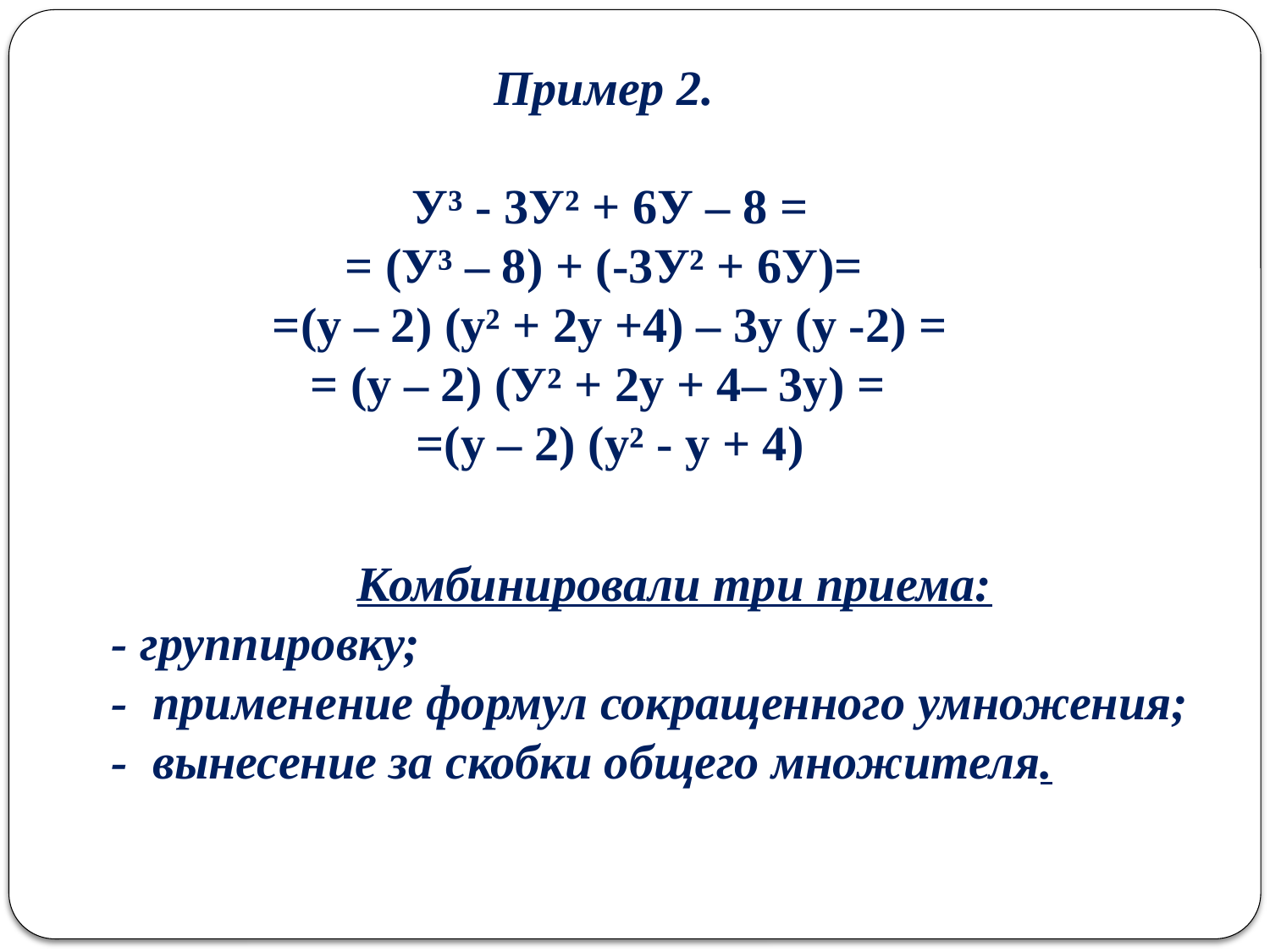

Пример 2.

У³ - 3У² + 6У – 8 =
= (У³ – 8) + (-3У² + 6У)=
=(у – 2) (у² + 2у +4) – 3у (у -2) =
= (у – 2) (У² + 2у + 4– 3у) =
=(у – 2) (у² - у + 4)
Комбинировали три приема:
- группировку;
-  применение формул сокращенного умножения;
-  вынесение за скобки общего множителя.